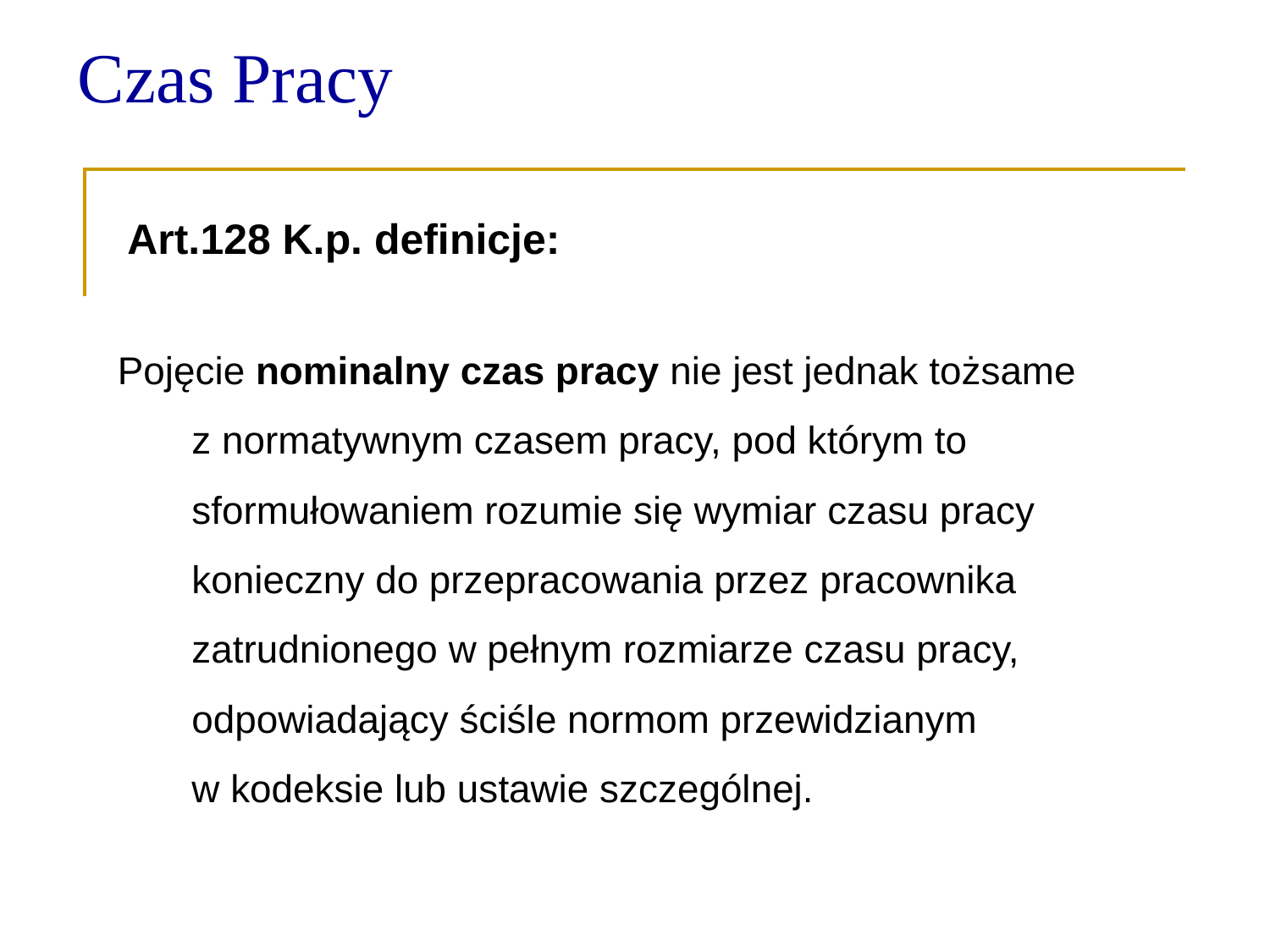

Czas Pracy
Art.128 K.p. definicje:
Pojęcie nominalny czas pracy nie jest jednak tożsame
z normatywnym czasem pracy, pod którym to sformułowaniem rozumie się wymiar czasu pracy konieczny do przepracowania przez pracownika zatrudnionego w pełnym rozmiarze czasu pracy, odpowiadający ściśle normom przewidzianym
w kodeksie lub ustawie szczególnej.